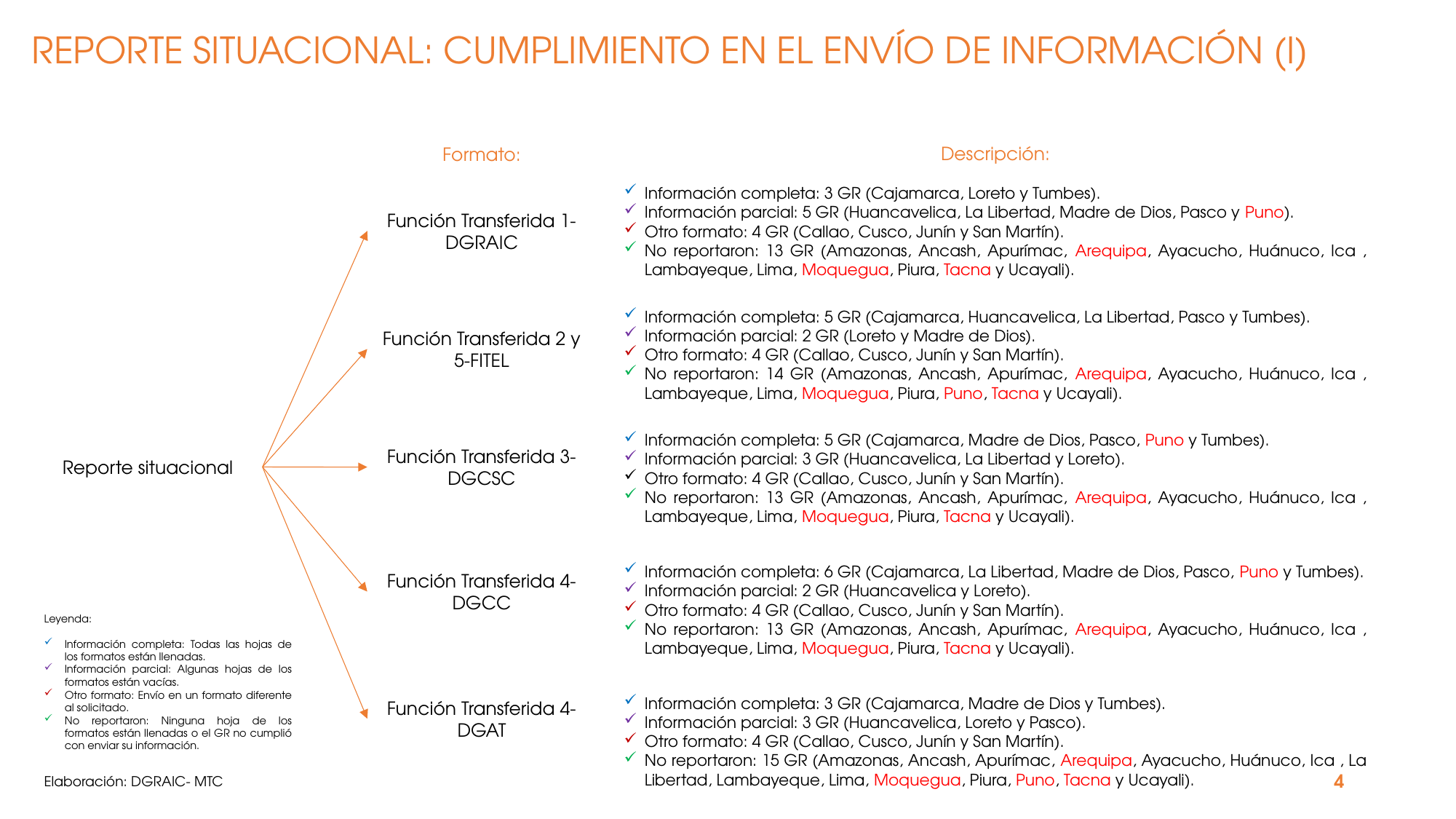

REPORTE SITUACIONAL: CUMPLIMIENTO EN EL ENVÍO DE INFORMACIÓN (I)
Descripción:
Formato:
Información completa: 3 GR (Cajamarca, Loreto y Tumbes).
Información parcial: 5 GR (Huancavelica, La Libertad, Madre de Dios, Pasco y Puno).
Otro formato: 4 GR (Callao, Cusco, Junín y San Martín).
No reportaron: 13 GR (Amazonas, Ancash, Apurímac, Arequipa, Ayacucho, Huánuco, Ica , Lambayeque, Lima, Moquegua, Piura, Tacna y Ucayali).
Función Transferida 1-DGRAIC
Función Transferida 2 y 5-FITEL
Información completa: 5 GR (Cajamarca, Huancavelica, La Libertad, Pasco y Tumbes).
Información parcial: 2 GR (Loreto y Madre de Dios).
Otro formato: 4 GR (Callao, Cusco, Junín y San Martín).
No reportaron: 14 GR (Amazonas, Ancash, Apurímac, Arequipa, Ayacucho, Huánuco, Ica , Lambayeque, Lima, Moquegua, Piura, Puno, Tacna y Ucayali).
Reporte situacional
Función Transferida 3-DGCSC
Información completa: 5 GR (Cajamarca, Madre de Dios, Pasco, Puno y Tumbes).
Información parcial: 3 GR (Huancavelica, La Libertad y Loreto).
Otro formato: 4 GR (Callao, Cusco, Junín y San Martín).
No reportaron: 13 GR (Amazonas, Ancash, Apurímac, Arequipa, Ayacucho, Huánuco, Ica , Lambayeque, Lima, Moquegua, Piura, Tacna y Ucayali).
Función Transferida 4-DGCC
Información completa: 6 GR (Cajamarca, La Libertad, Madre de Dios, Pasco, Puno y Tumbes).
Información parcial: 2 GR (Huancavelica y Loreto).
Otro formato: 4 GR (Callao, Cusco, Junín y San Martín).
No reportaron: 13 GR (Amazonas, Ancash, Apurímac, Arequipa, Ayacucho, Huánuco, Ica , Lambayeque, Lima, Moquegua, Piura, Tacna y Ucayali).
Leyenda:

Información completa: Todas las hojas de los formatos están llenadas.
Información parcial: Algunas hojas de los formatos están vacías.
Otro formato: Envío en un formato diferente al solicitado.
No reportaron: Ninguna hoja de los formatos están llenadas o el GR no cumplió con enviar su información.
Función Transferida 4-DGAT
Información completa: 3 GR (Cajamarca, Madre de Dios y Tumbes).
Información parcial: 3 GR (Huancavelica, Loreto y Pasco).
Otro formato: 4 GR (Callao, Cusco, Junín y San Martín).
No reportaron: 15 GR (Amazonas, Ancash, Apurímac, Arequipa, Ayacucho, Huánuco, Ica , La Libertad, Lambayeque, Lima, Moquegua, Piura, Puno, Tacna y Ucayali).
4
Elaboración: DGRAIC- MTC